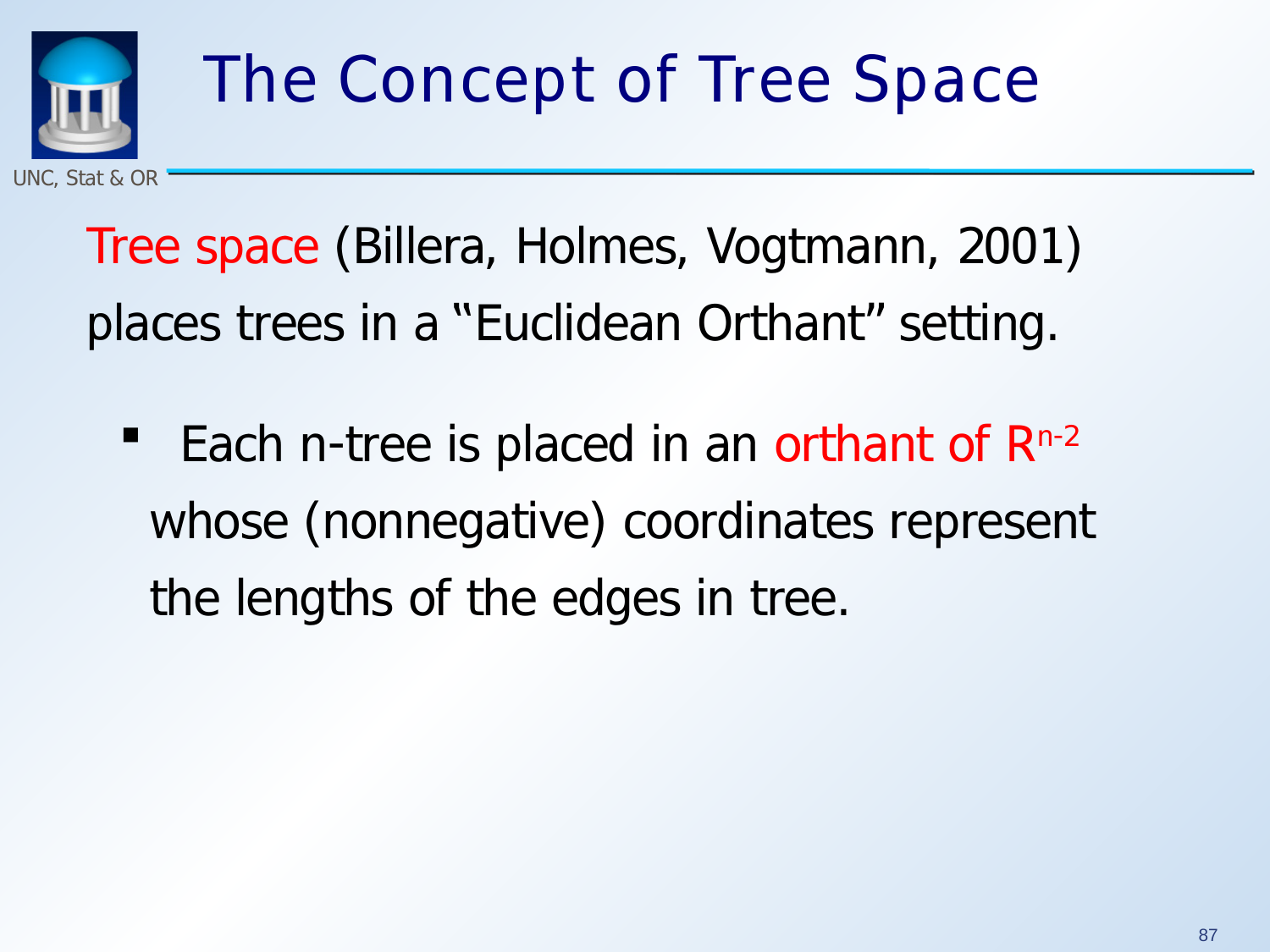

# The Concept of Tree Space
Tree space (Billera, Holmes, Vogtmann, 2001) places trees in a “Euclidean Orthant” setting.

  Each n-tree is placed in an orthant of Rn-2 whose (nonnegative) coordinates represent the lengths of the edges in tree.